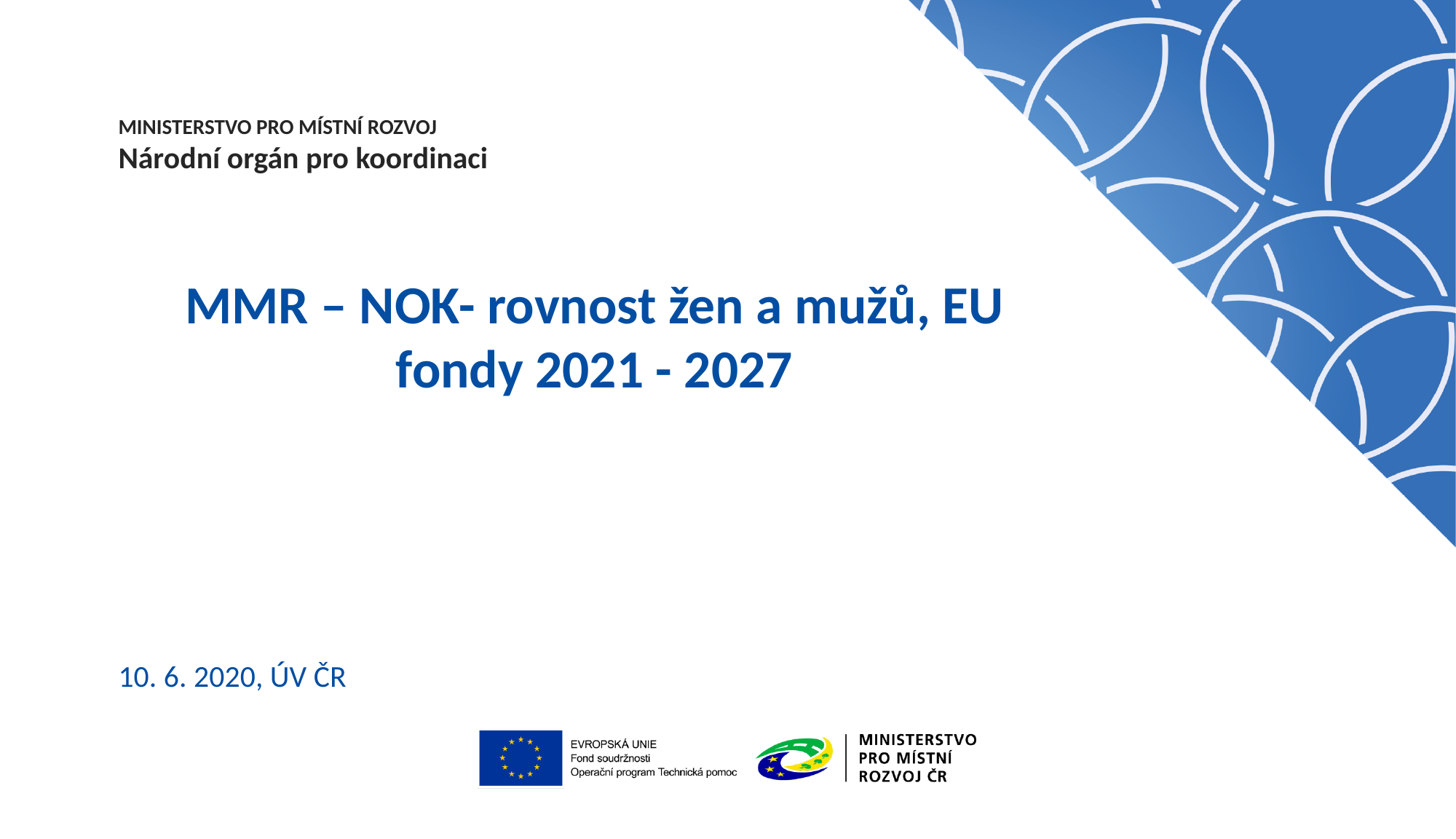

# MMR – NOK- rovnost žen a mužů, EU fondy 2021 - 2027
10. 6. 2020, ÚV ČR